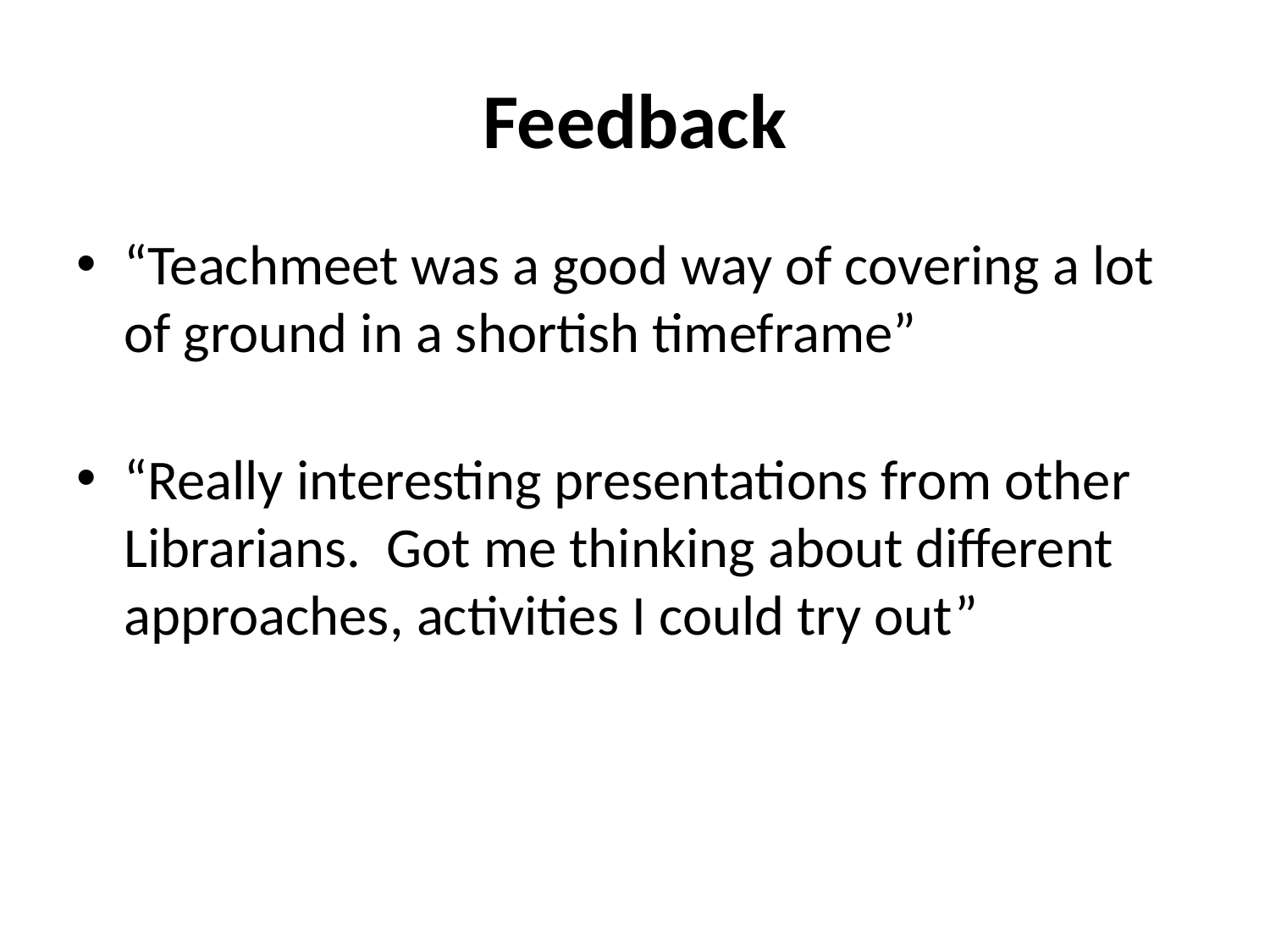

# Feedback
“Teachmeet was a good way of covering a lot of ground in a shortish timeframe”
“Really interesting presentations from other Librarians.  Got me thinking about different approaches, activities I could try out”